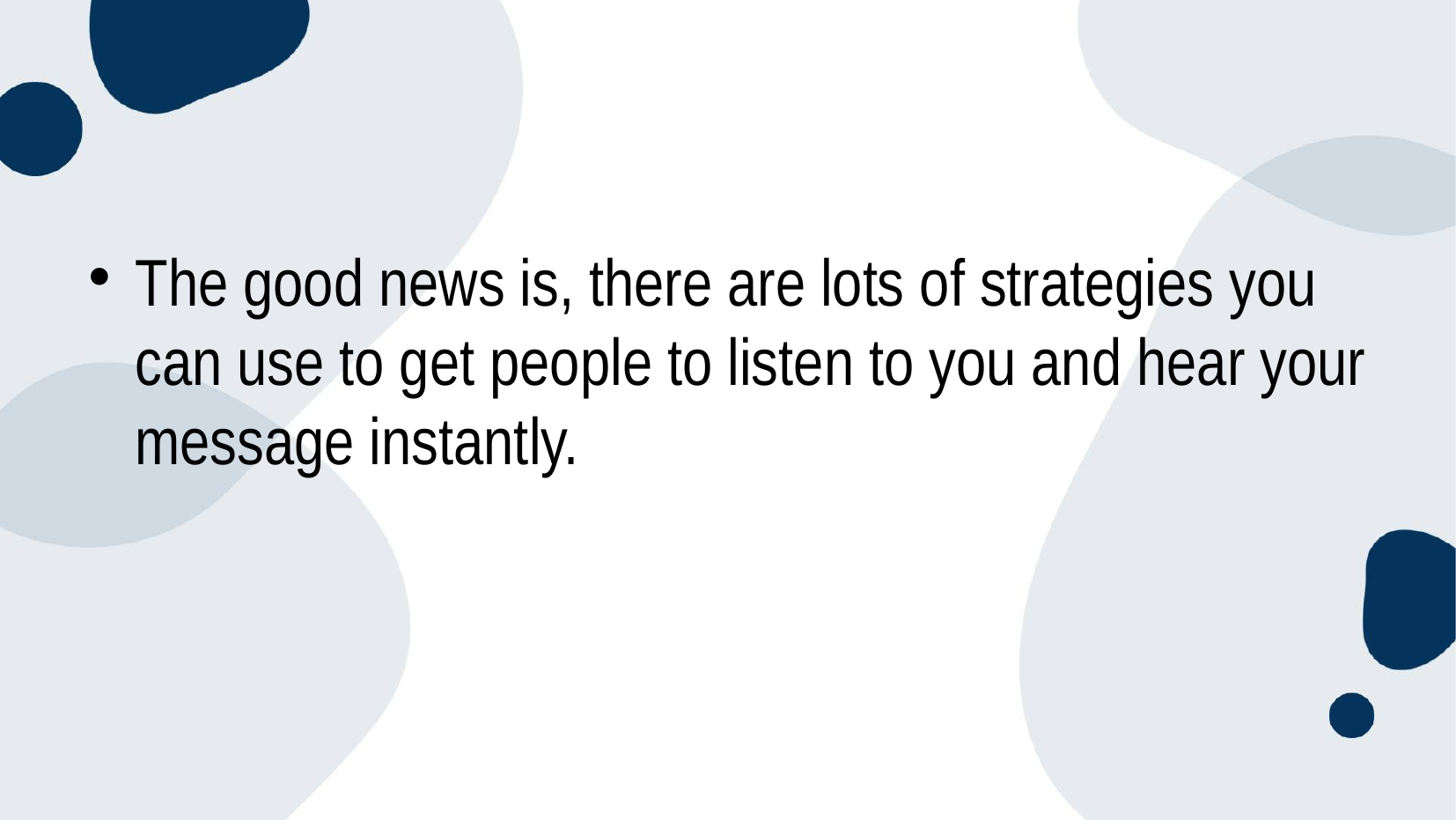

#
The good news is, there are lots of strategies you can use to get people to listen to you and hear your message instantly.